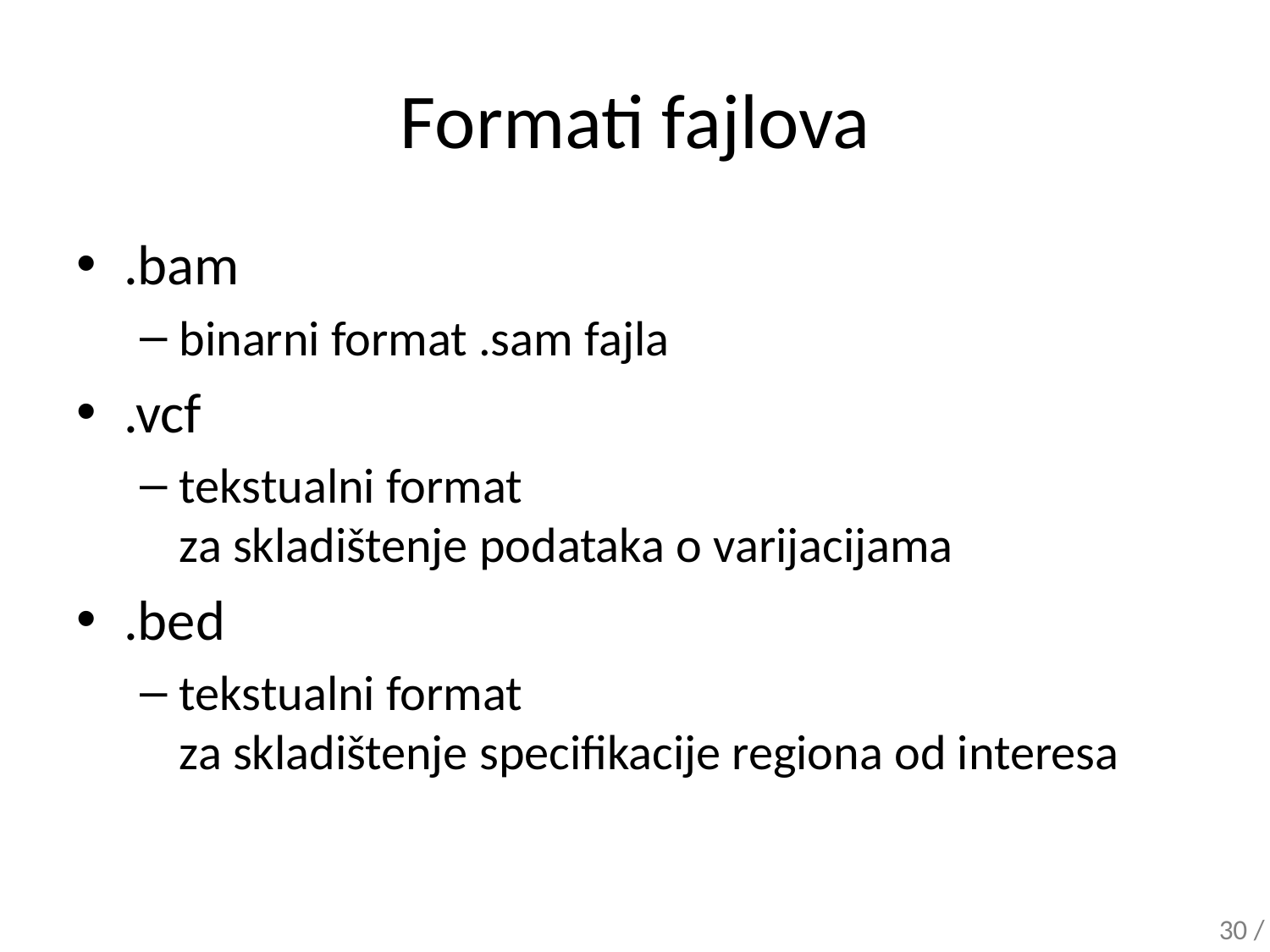

# Formati fajlova
.bam
binarni format .sam fajla
.vcf
tekstualni format
za skladištenje podataka o varijacijama
.bed
tekstualni format
za skladištenje specifikacije regiona od interesa